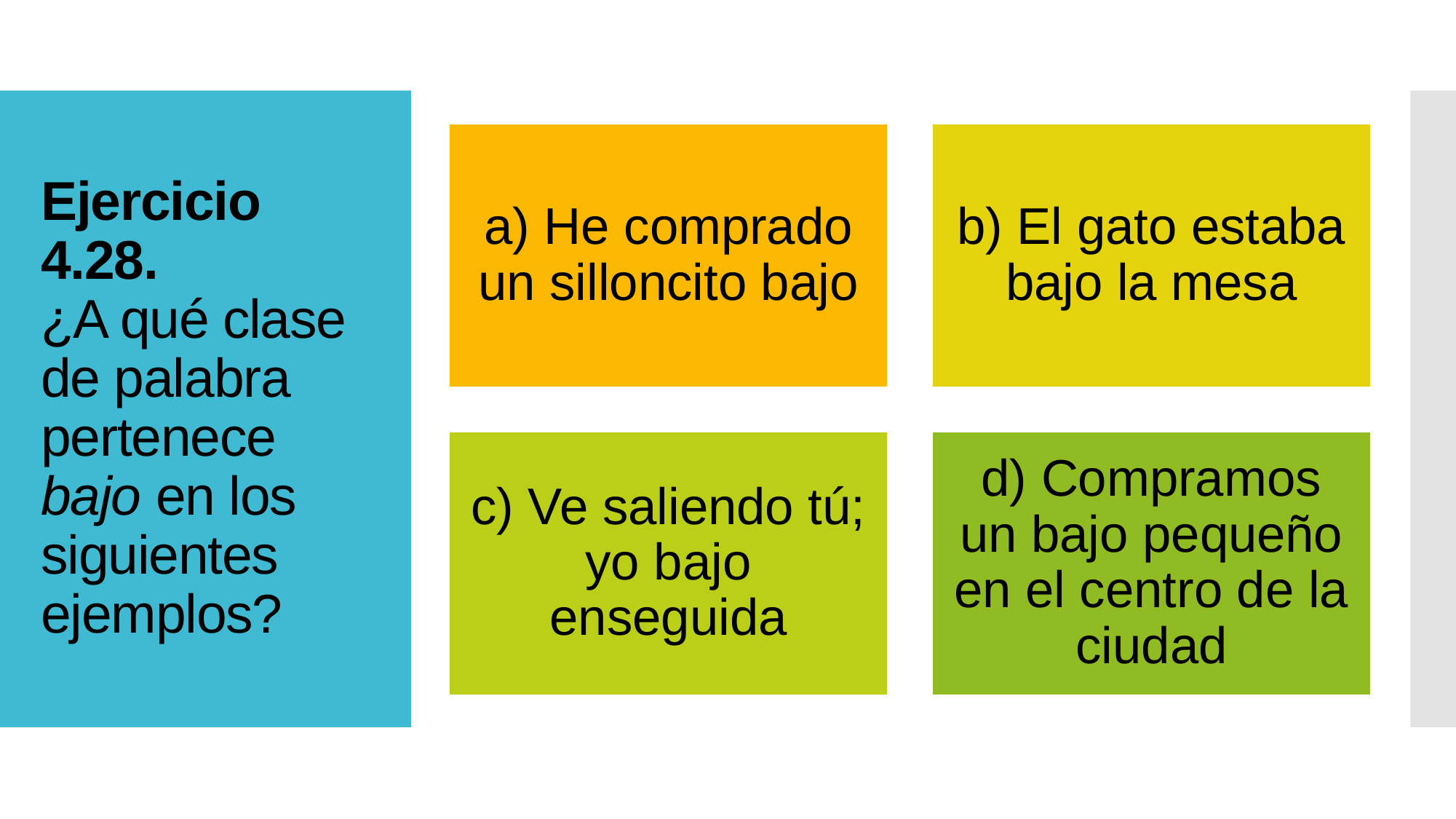

a) He comprado un silloncito bajo
b) El gato estaba bajo la mesa
c) Ve saliendo tú; yo bajo enseguida
d) Compramos un bajo pequeño en el centro de la ciudad
# Ejercicio 4.28. ¿A qué clase de palabra pertenece bajo en los siguientes ejemplos?